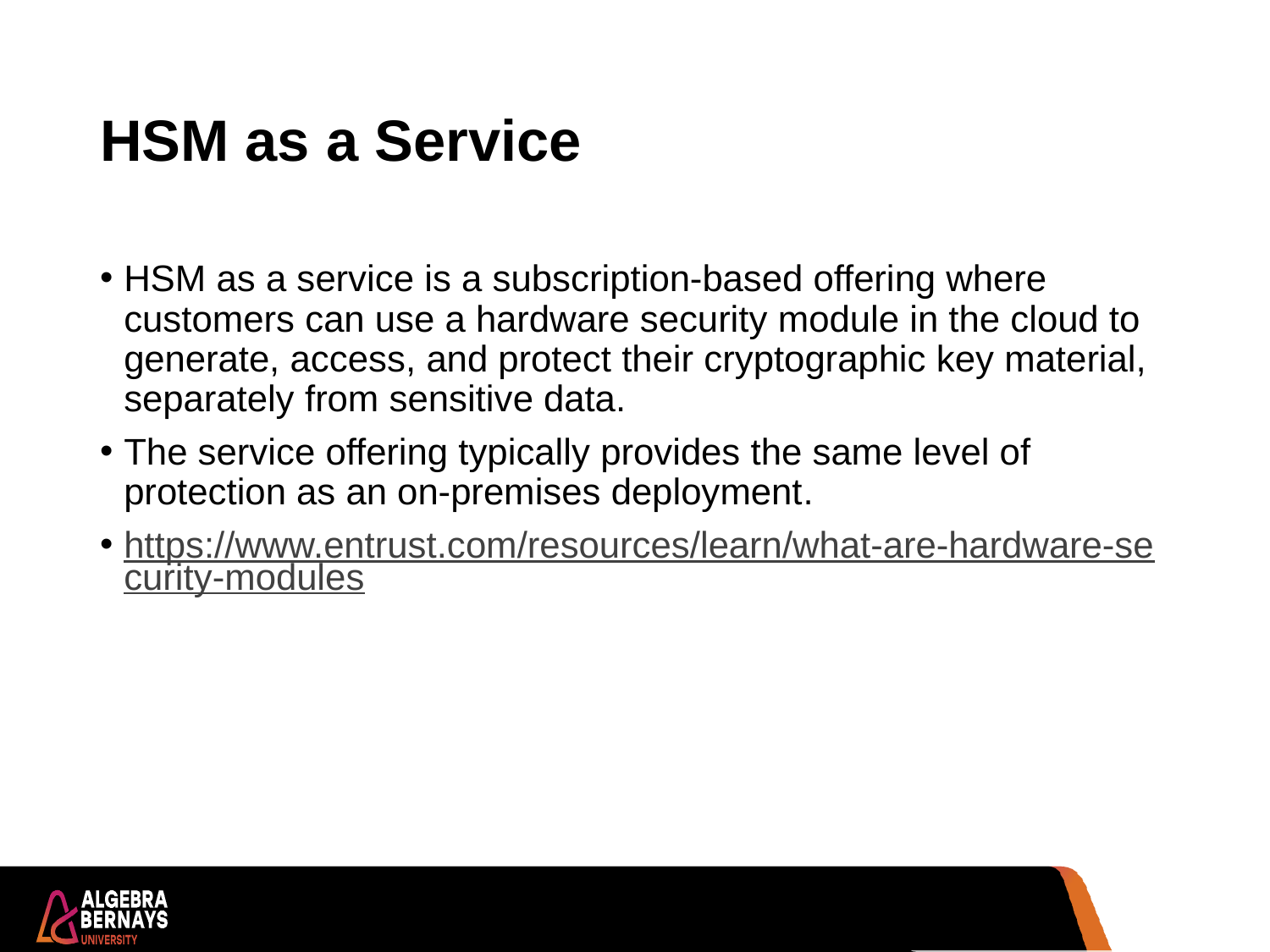

# HSM as a Service
HSM as a service is a subscription-based offering where customers can use a hardware security module in the cloud to generate, access, and protect their cryptographic key material, separately from sensitive data.
The service offering typically provides the same level of protection as an on-premises deployment.
https://www.entrust.com/resources/learn/what-are-hardware-security-modules